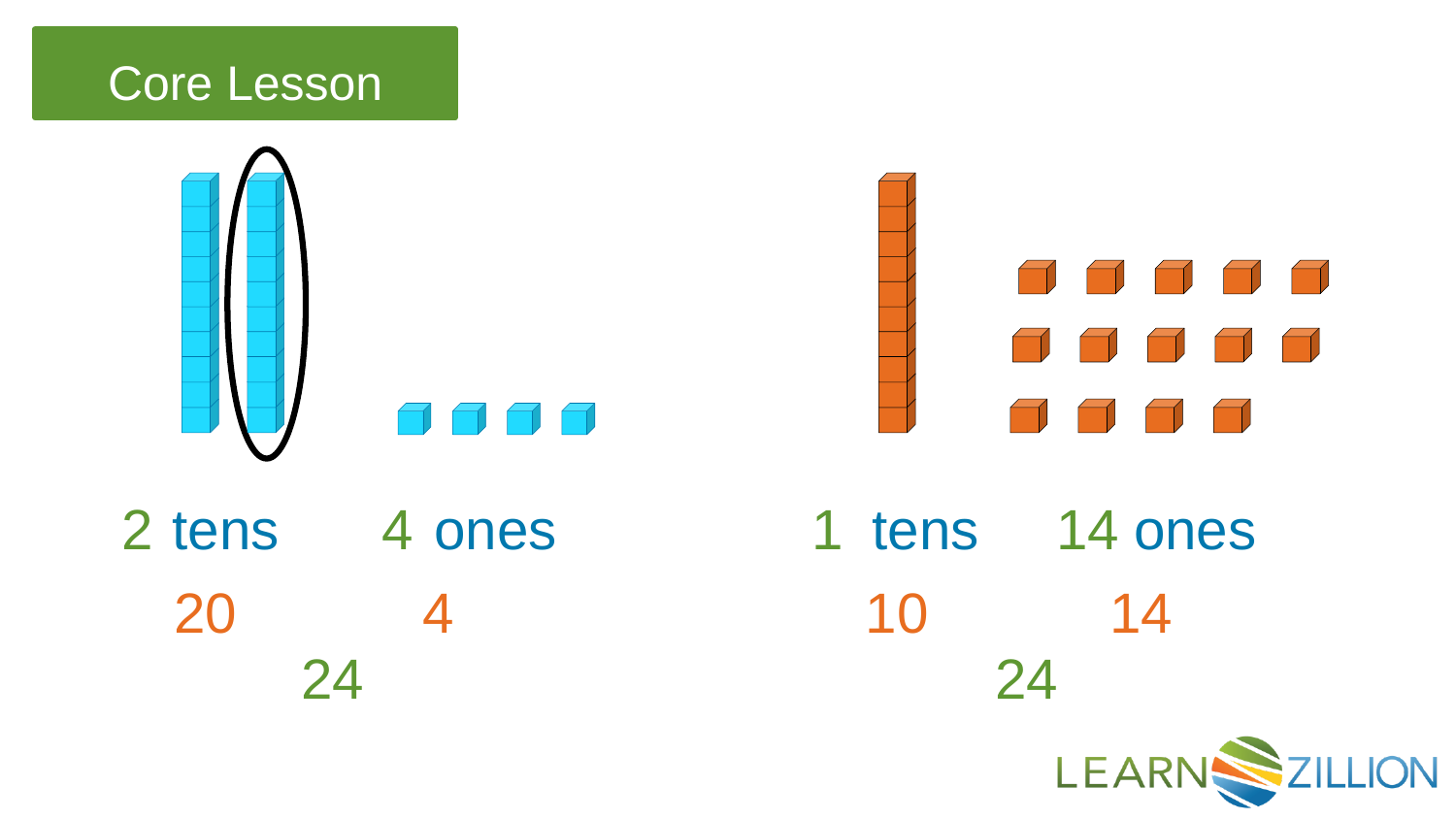

tens
2
    ones
4
      tens
1
     ones
14
20
4
10
14
24
24